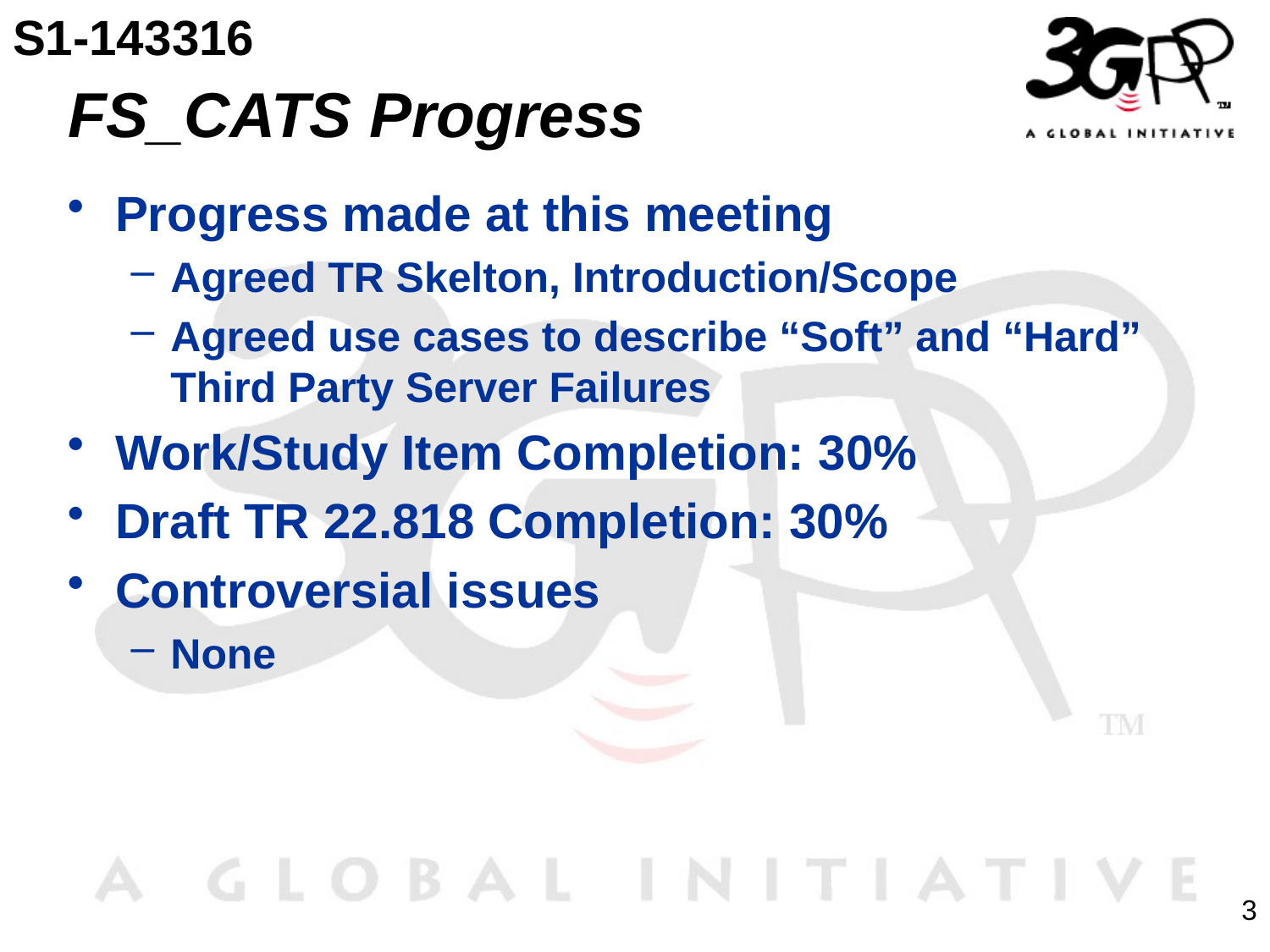

S1-143316
# FS_CATS Progress
Progress made at this meeting
Agreed TR Skelton, Introduction/Scope
Agreed use cases to describe “Soft” and “Hard” Third Party Server Failures
Work/Study Item Completion: 30%
Draft TR 22.818 Completion: 30%
Controversial issues
None
3